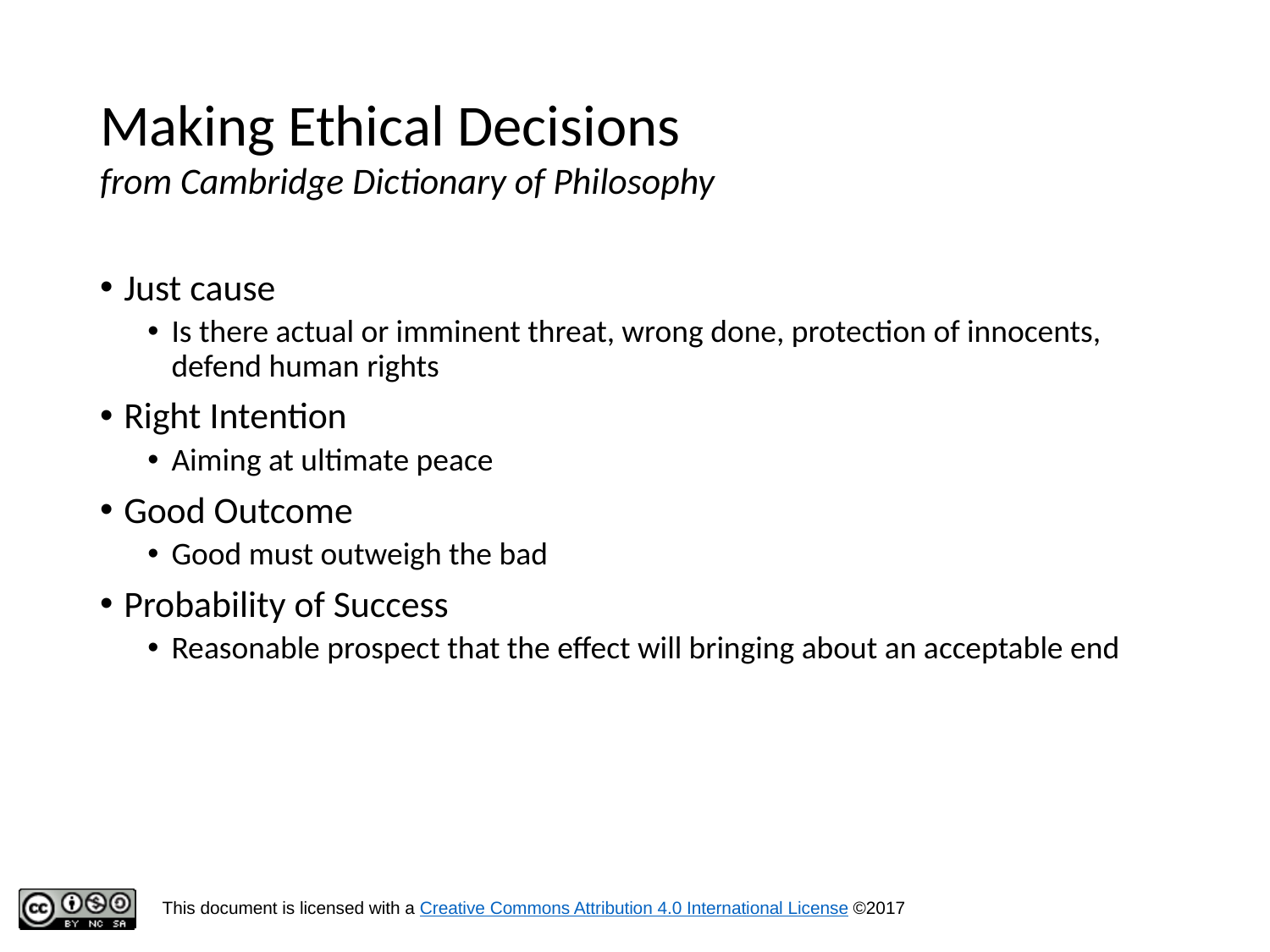

# Making Ethical Decisions
from Cambridge Dictionary of Philosophy

Just cause
Is there actual or imminent threat, wrong done, protection of innocents, defend human rights
Right Intention
Aiming at ultimate peace
Good Outcome
Good must outweigh the bad
Probability of Success
Reasonable prospect that the effect will bringing about an acceptable end